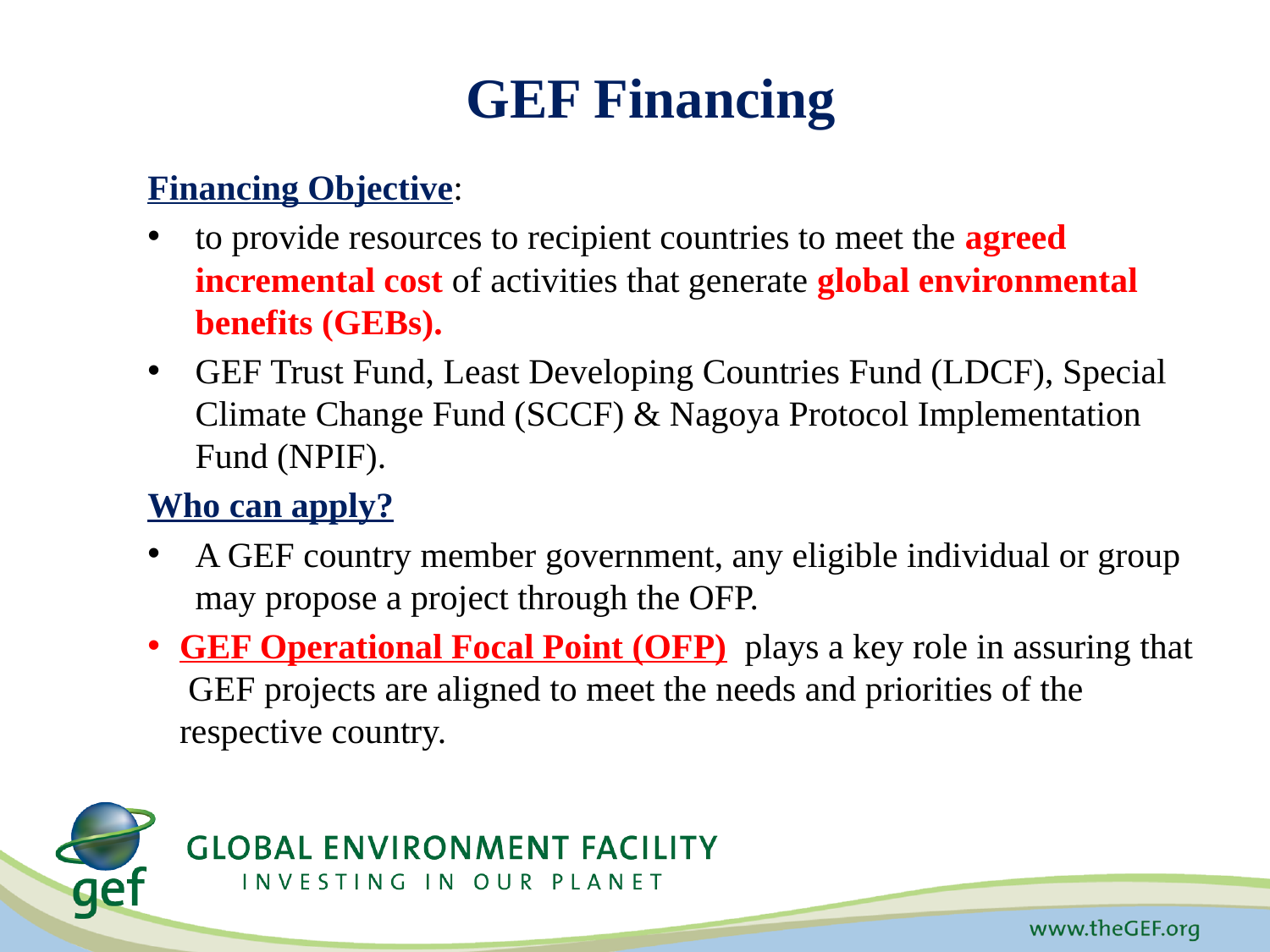

# GEF Financing
Financing Objective:
to provide resources to recipient countries to meet the agreed incremental cost of activities that generate global environmental benefits (GEBs).
GEF Trust Fund, Least Developing Countries Fund (LDCF), Special Climate Change Fund (SCCF) & Nagoya Protocol Implementation Fund (NPIF).
Who can apply?
A GEF country member government, any eligible individual or group may propose a project through the OFP.
GEF Operational Focal Point (OFP)  plays a key role in assuring that  GEF projects are aligned to meet the needs and priorities of the respective country.